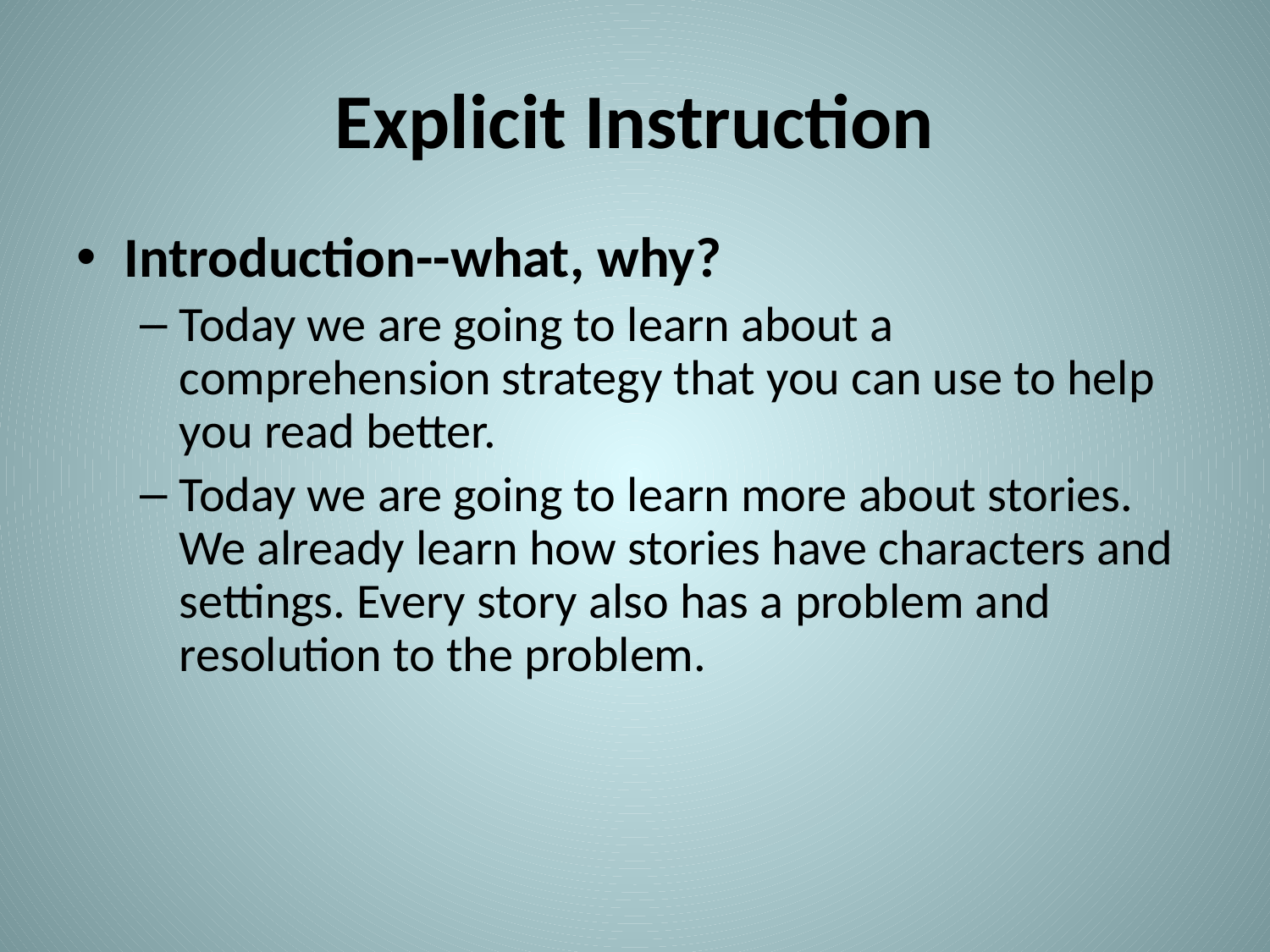

# Explicit Instruction
Introduction--what, why?
Today we are going to learn about a comprehension strategy that you can use to help you read better.
Today we are going to learn more about stories. We already learn how stories have characters and settings. Every story also has a problem and resolution to the problem.